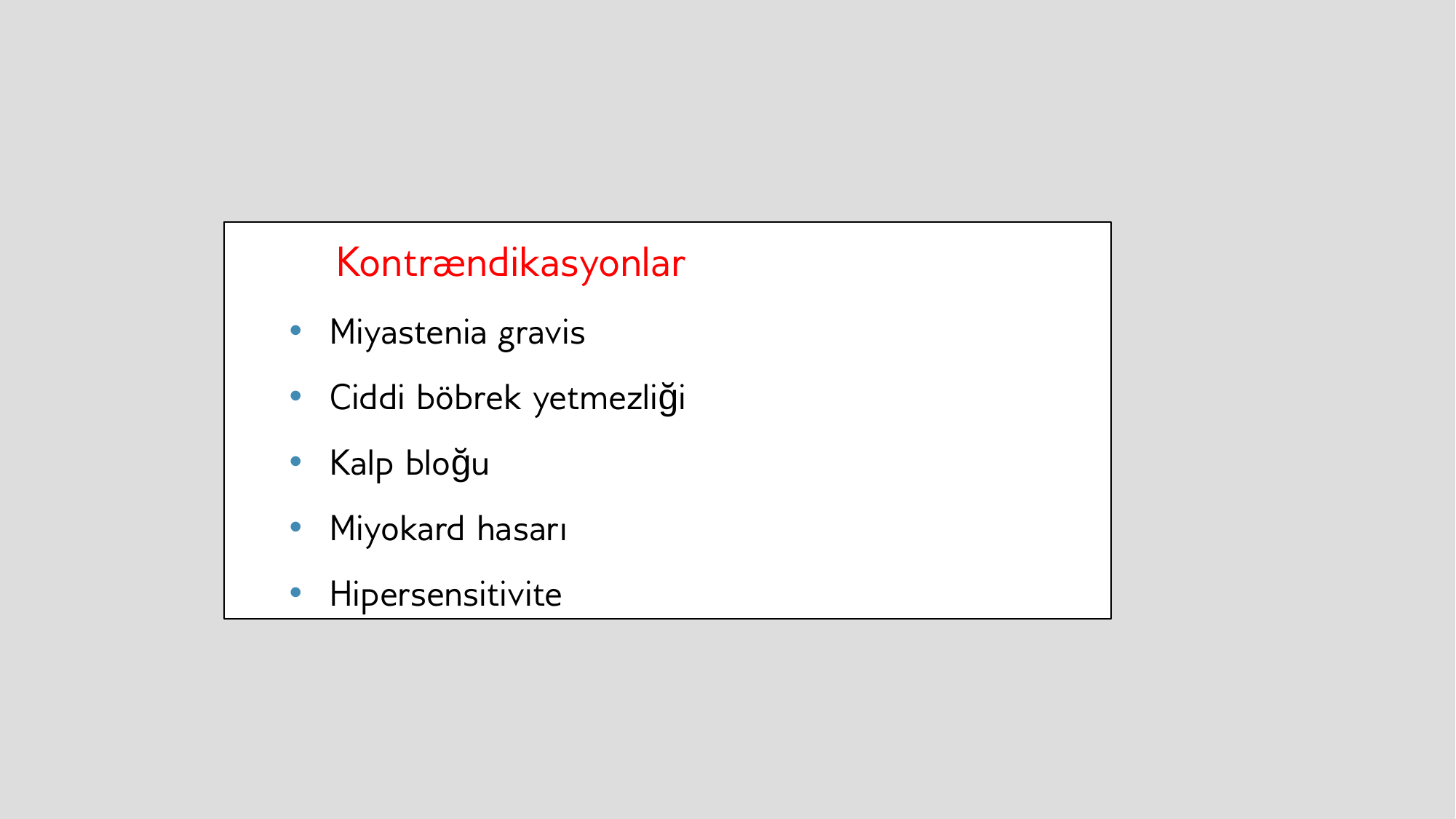

Kontraendikasyonlar
Miyastenia gravis
Ciddi böbrek yetmezliği
Kalp bloğu
Miyokard hasarı
Hipersensitivite